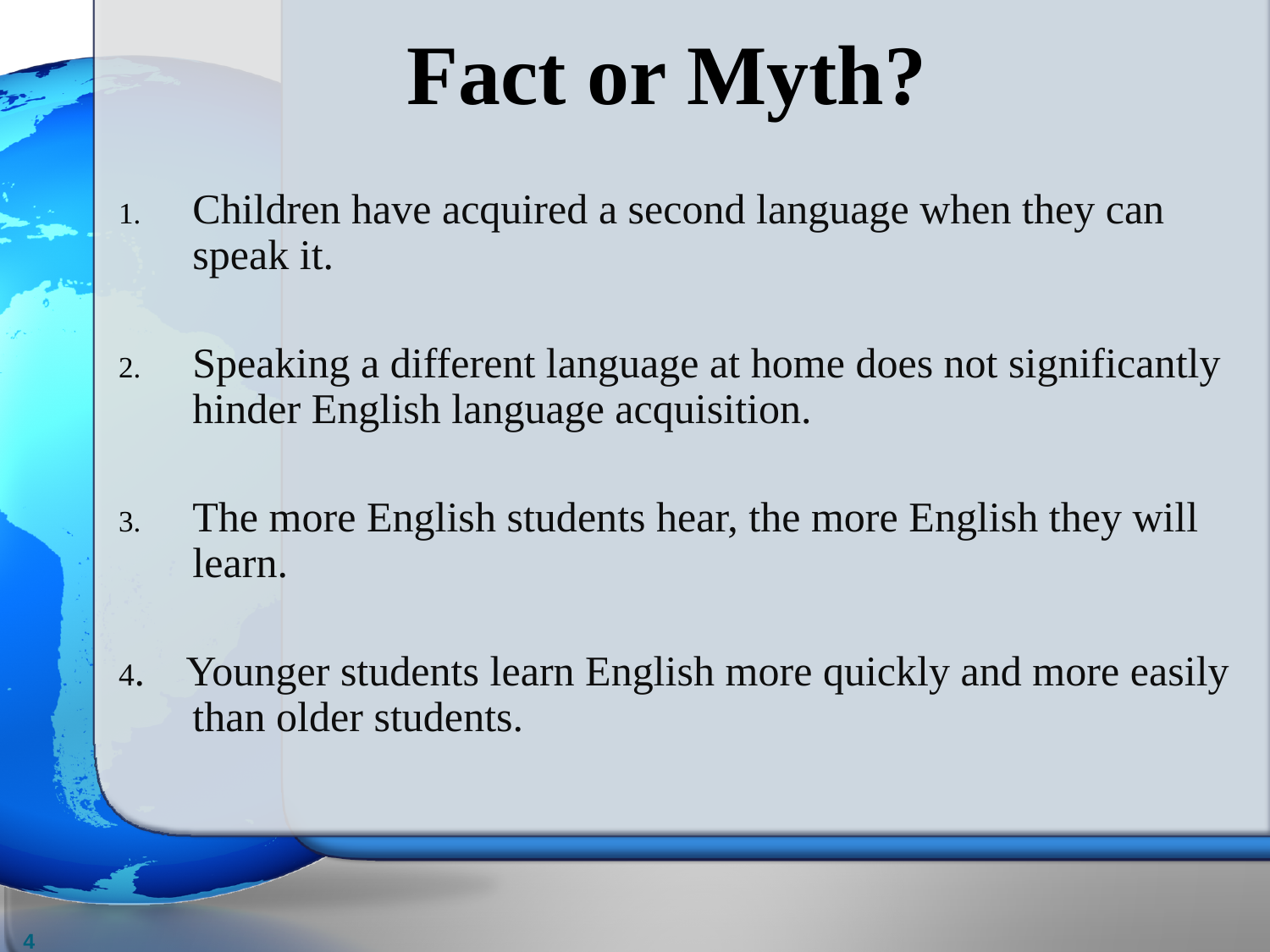

Fact or Myth?
Children have acquired a second language when they can speak it.

Speaking a different language at home does not significantly hinder English language acquisition.

The more English students hear, the more English they will learn.

4.    Younger students learn English more quickly and more easily than older students.

4